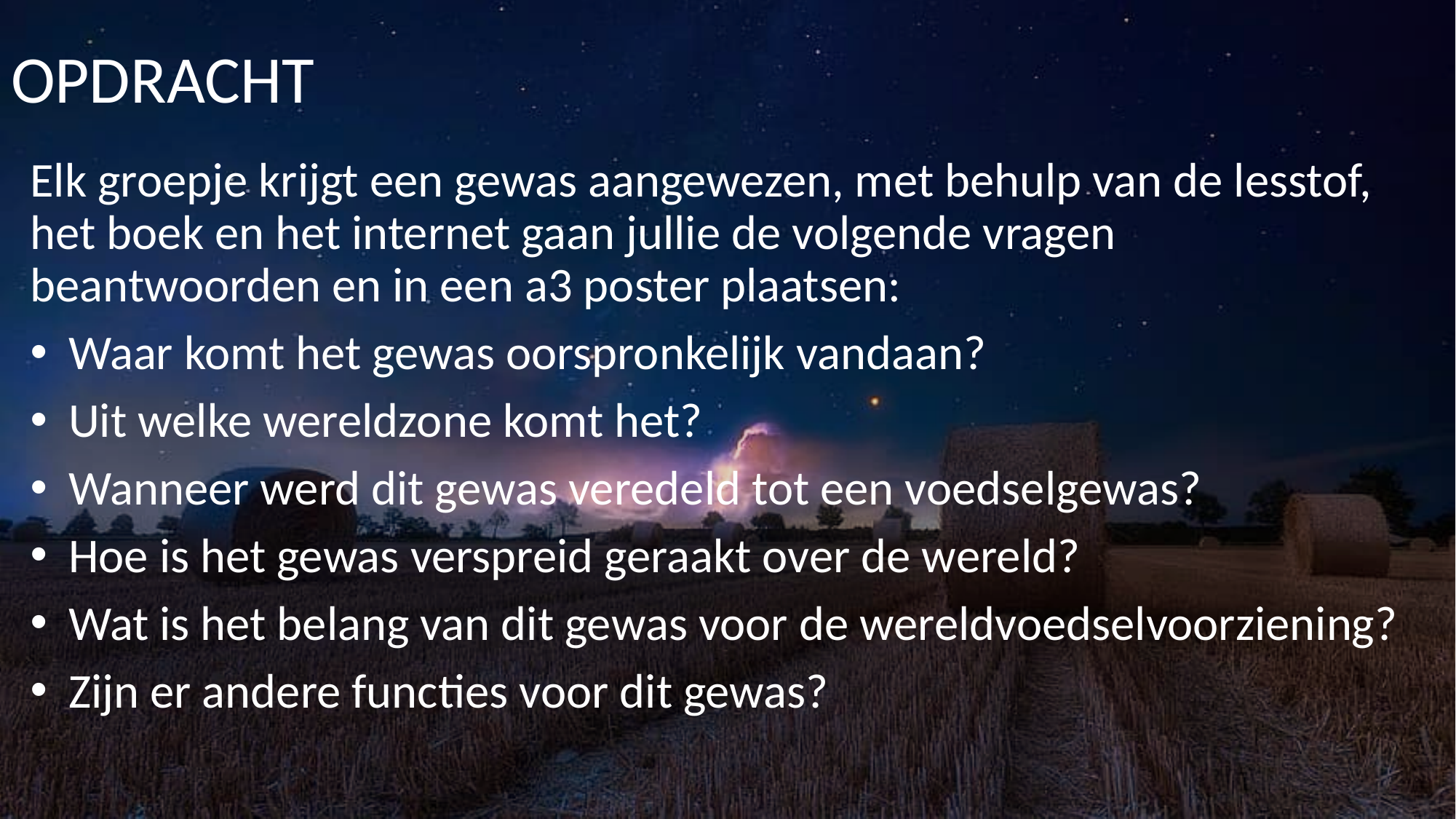

# OPDRACHT
Elk groepje krijgt een gewas aangewezen, met behulp van de lesstof, het boek en het internet gaan jullie de volgende vragen beantwoorden en in een a3 poster plaatsen:
 Waar komt het gewas oorspronkelijk vandaan?
 Uit welke wereldzone komt het?
 Wanneer werd dit gewas veredeld tot een voedselgewas?
 Hoe is het gewas verspreid geraakt over de wereld?
 Wat is het belang van dit gewas voor de wereldvoedselvoorziening?
 Zijn er andere functies voor dit gewas?